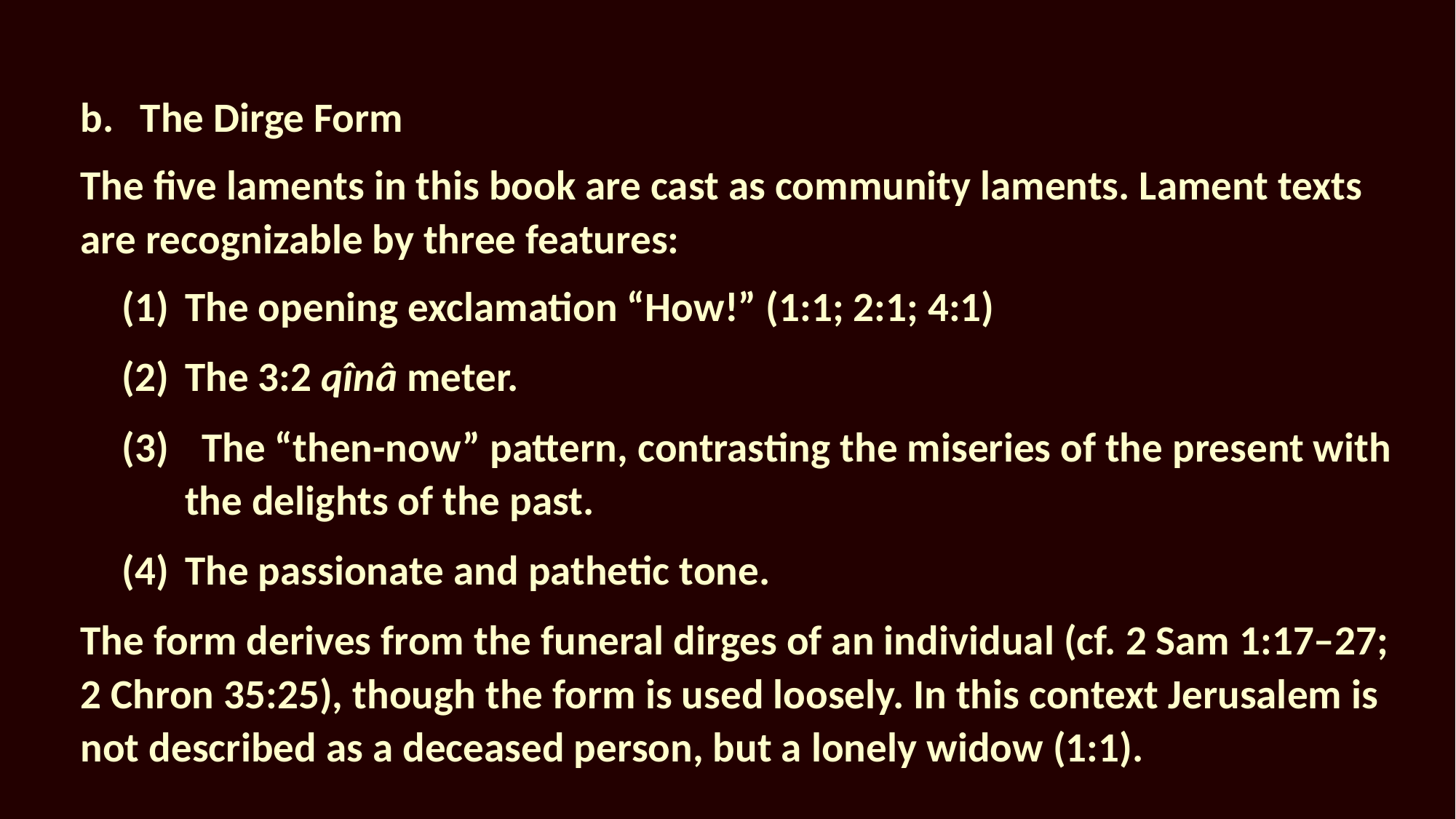

The Dirge Form
The five laments in this book are cast as community laments. Lament texts are recognizable by three features:
The opening exclamation “How!” (1:1; 2:1; 4:1)
The 3:2 qînâ meter.
	The “then-now” pattern, contrasting the miseries of the present with the delights of the past.
The passionate and pathetic tone.
The form derives from the funeral dirges of an individual (cf. 2 Sam 1:17–27; 2 Chron 35:25), though the form is used loosely. In this context Jerusalem is not described as a deceased person, but a lonely widow (1:1).